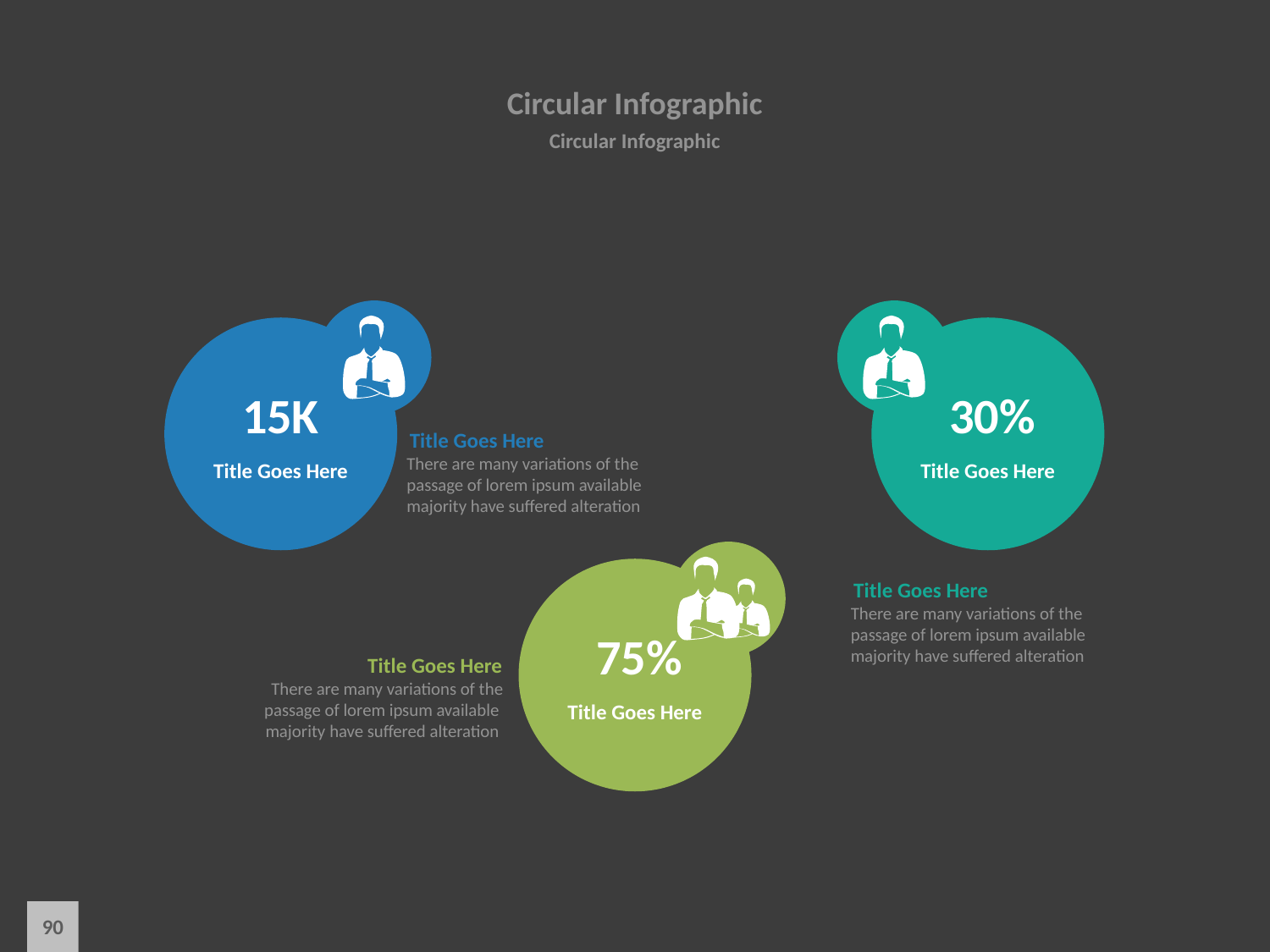

# Circular Infographic
Circular Infographic

15K
Title Goes Here
30%
Title Goes Here
Title Goes Here
There are many variations of the passage of lorem ipsum available  majority have suffered alteration

Title Goes Here
There are many variations of the passage of lorem ipsum available  majority have suffered alteration
75%
Title Goes Here
Title Goes Here
There are many variations of the passage of lorem ipsum available  majority have suffered alteration